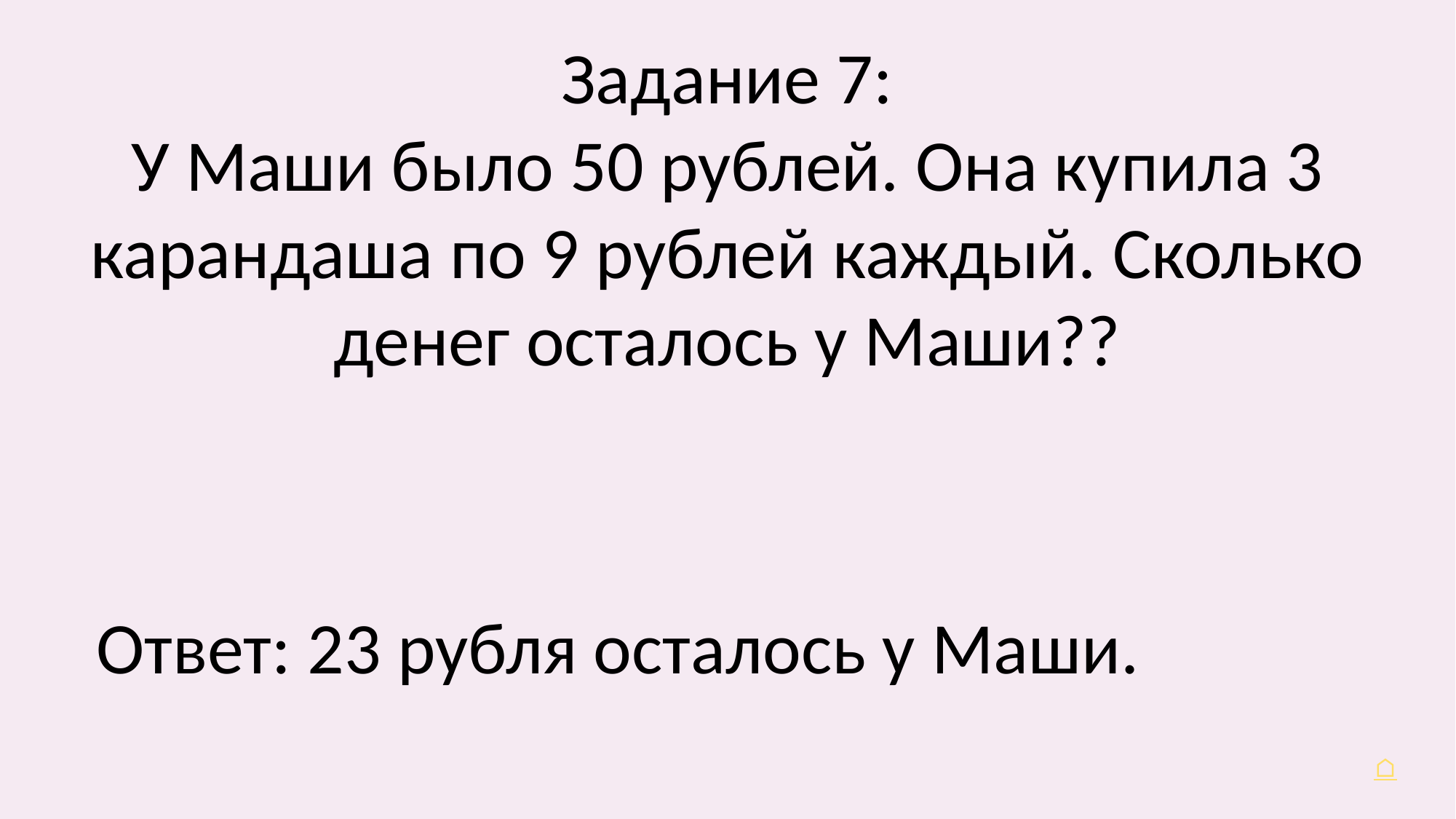

Задание 7:
У Маши было 50 рублей. Она купила 3 карандаша по 9 рублей каждый. Сколько денег осталось у Маши??
Ответ: 23 рубля осталось у Маши.
⌂